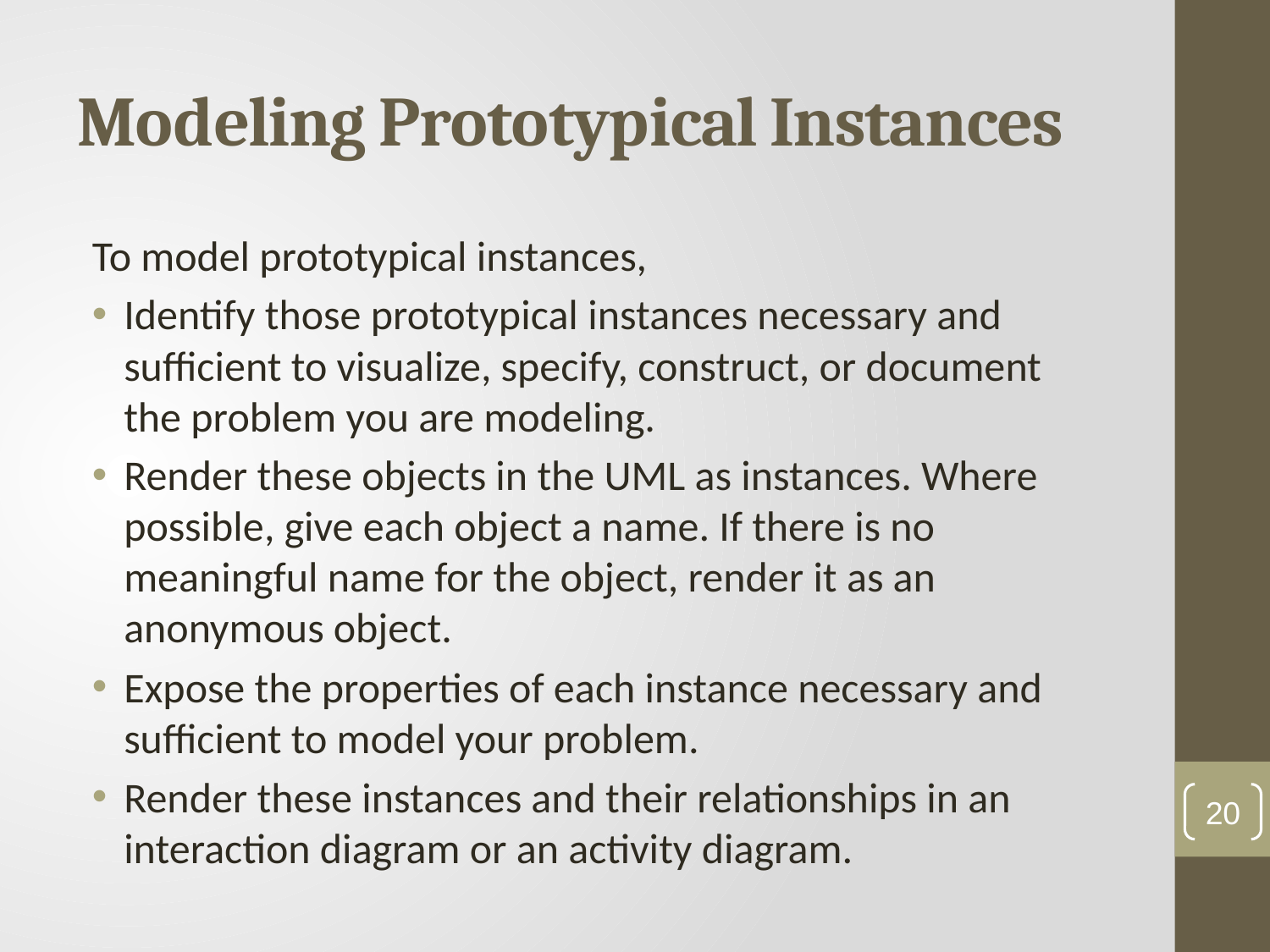

# Modeling Prototypical Instances
To model prototypical instances,
Identify those prototypical instances necessary and sufficient to visualize, specify, construct, or document the problem you are modeling.
Render these objects in the UML as instances. Where possible, give each object a name. If there is no meaningful name for the object, render it as an anonymous object.
Expose the properties of each instance necessary and sufficient to model your problem.
Render these instances and their relationships in an interaction diagram or an activity diagram.
20